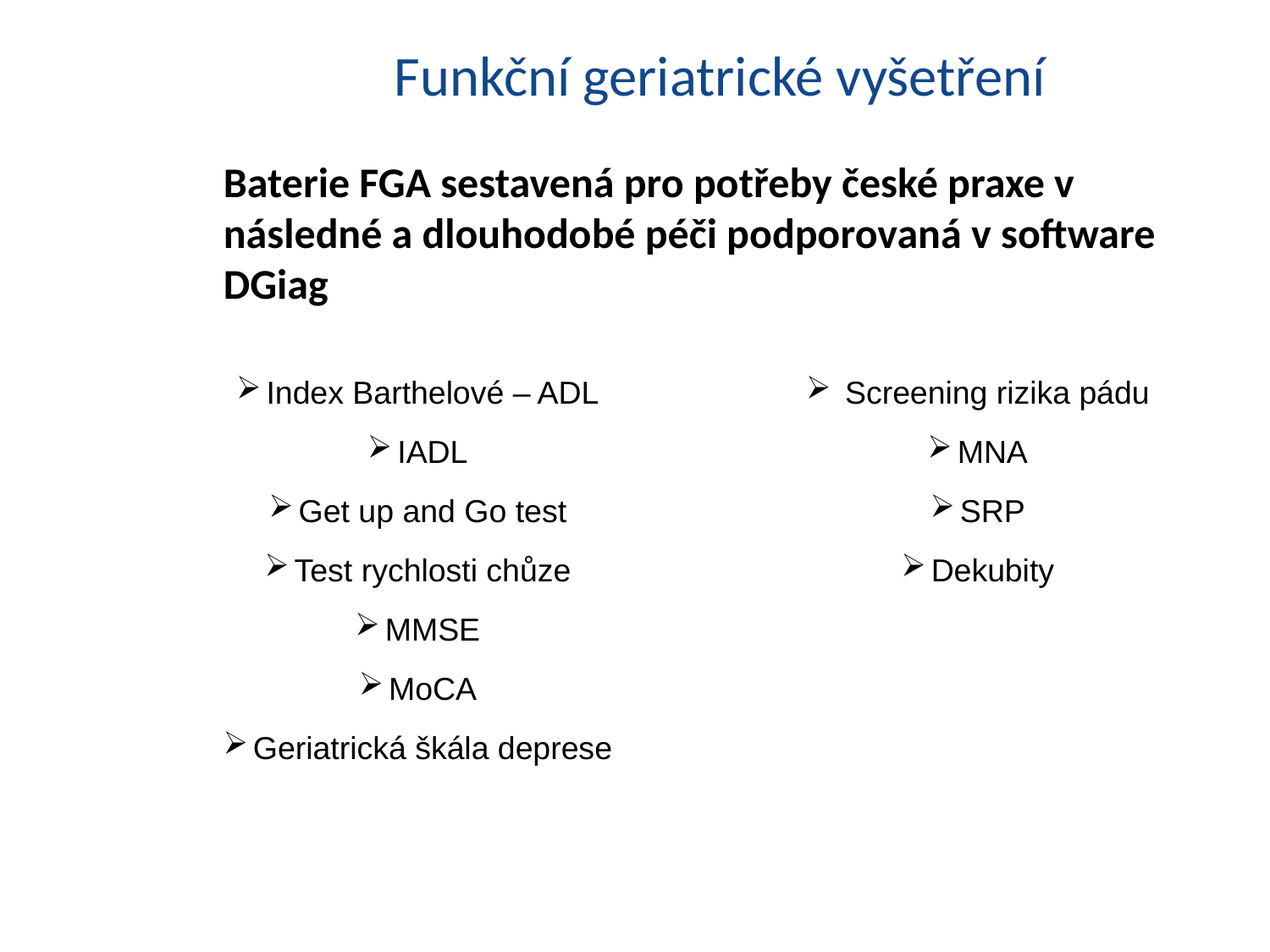

# Funkční geriatrické vyšetření
Baterie FGA sestavená pro potřeby české praxe v následné a dlouhodobé péči podporovaná v software DGiag

Index Barthelové – ADL
IADL
Get up and Go test
Test rychlosti chůze
MMSE
MoCA
Geriatrická škála deprese

 Screening rizika pádu
MNA
SRP
Dekubity